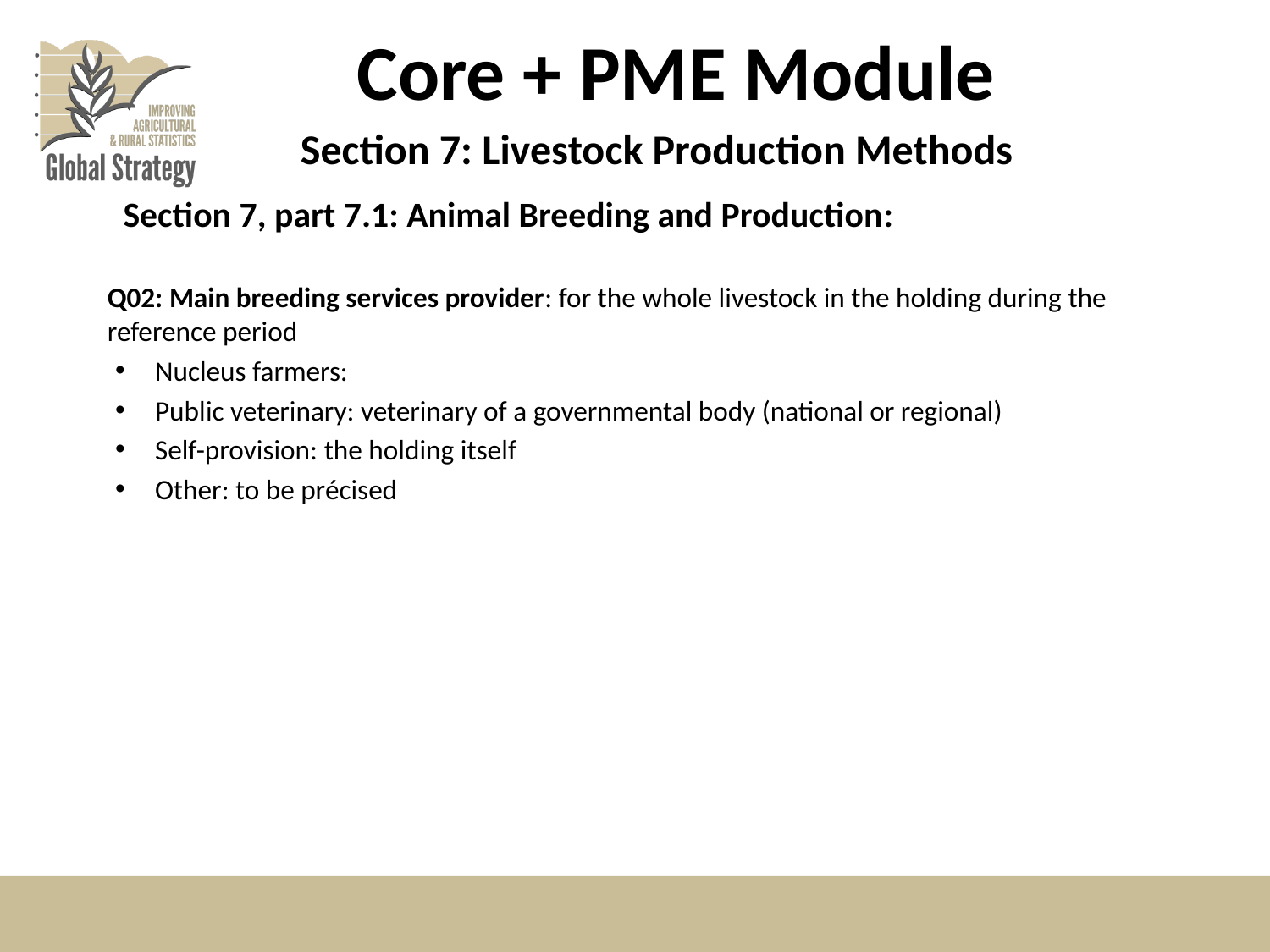

# Core + PME Module
Section 7: Livestock Production Methods

Section 7, part 7.1: Animal Breeding and Production:

Q02: Main breeding services provider: for the whole livestock in the holding during the reference period
Nucleus farmers:
Public veterinary: veterinary of a governmental body (national or regional)
Self-provision: the holding itself
Other: to be précised